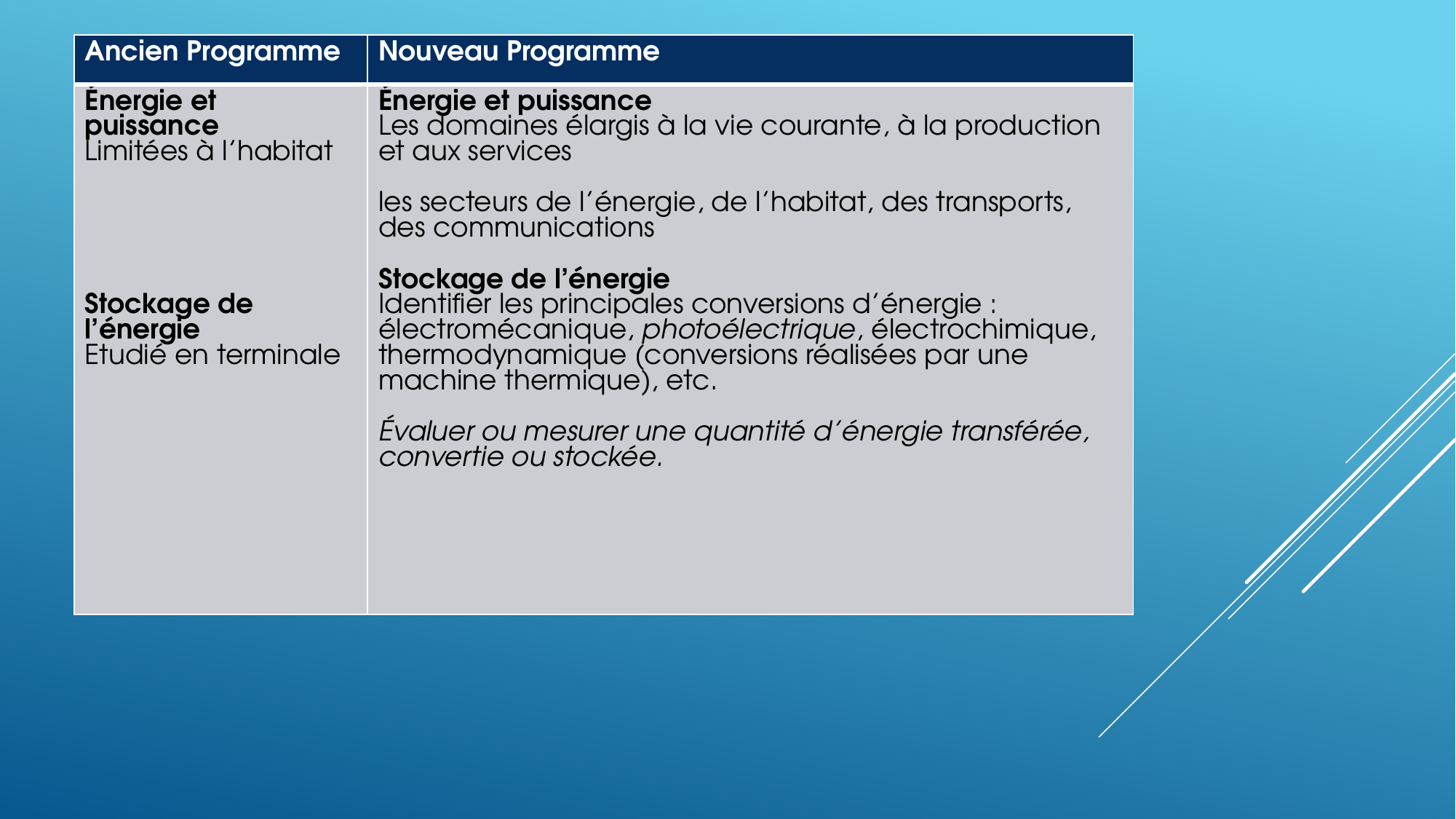

| Ancien Programme | Nouveau Programme |
| --- | --- |
| Énergie et puissance Limitées à l’habitat Stockage de l’énergie Etudié en terminale | Énergie et puissance Les domaines élargis à la vie courante, à la production et aux services les secteurs de l’énergie, de l’habitat, des transports, des communications Stockage de l’énergie Identifier les principales conversions d’énergie : électromécanique, photoélectrique, électrochimique, thermodynamique (conversions réalisées par une machine thermique), etc. Évaluer ou mesurer une quantité d’énergie transférée, convertie ou stockée. |